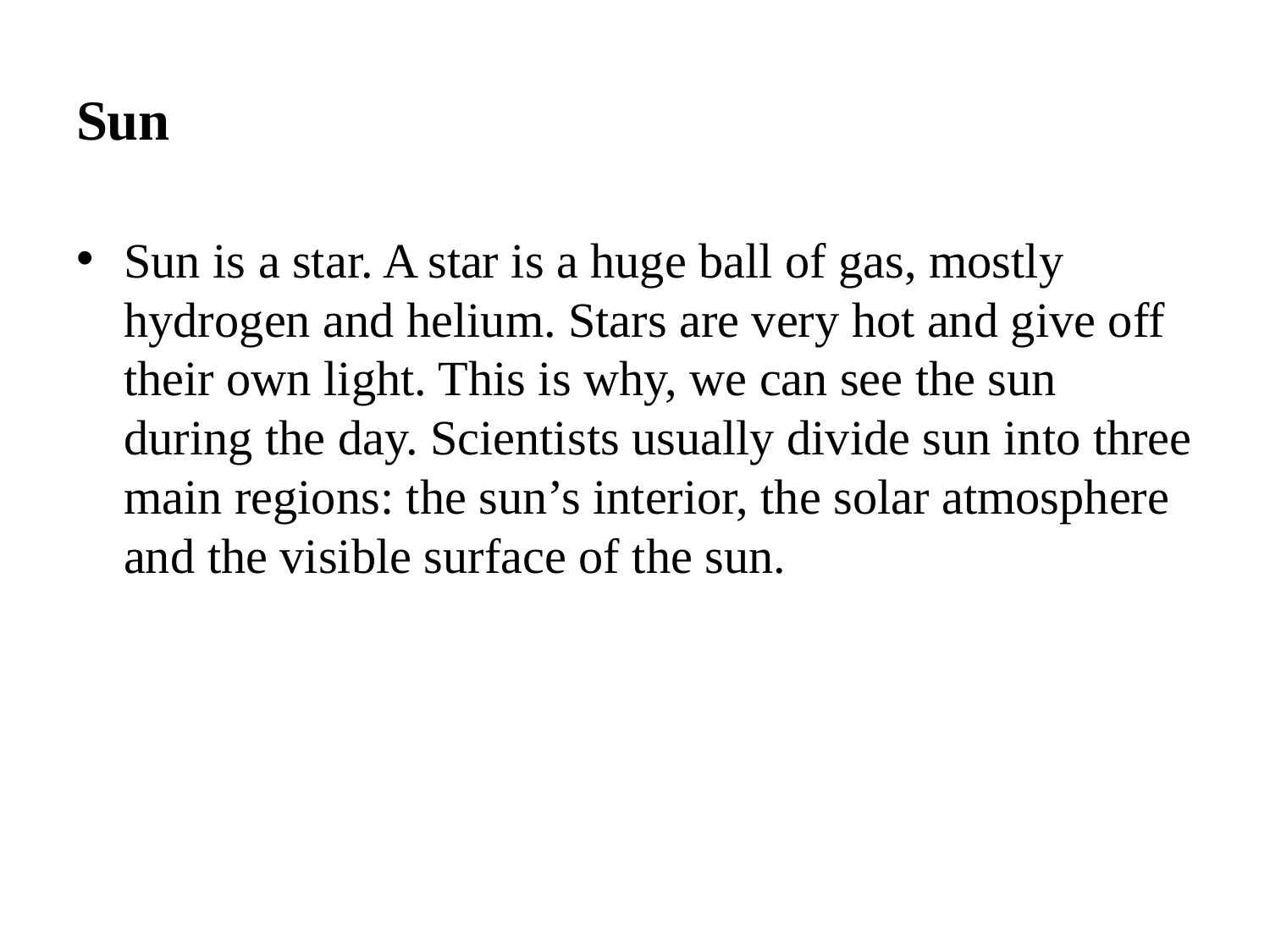

# Sun
Sun is a star. A star is a huge ball of gas, mostly hydrogen and helium. Stars are very hot and give off their own light. This is why, we can see the sun during the day. Scientists usually divide sun into three main regions: the sun’s interior, the solar atmosphere and the visible surface of the sun.